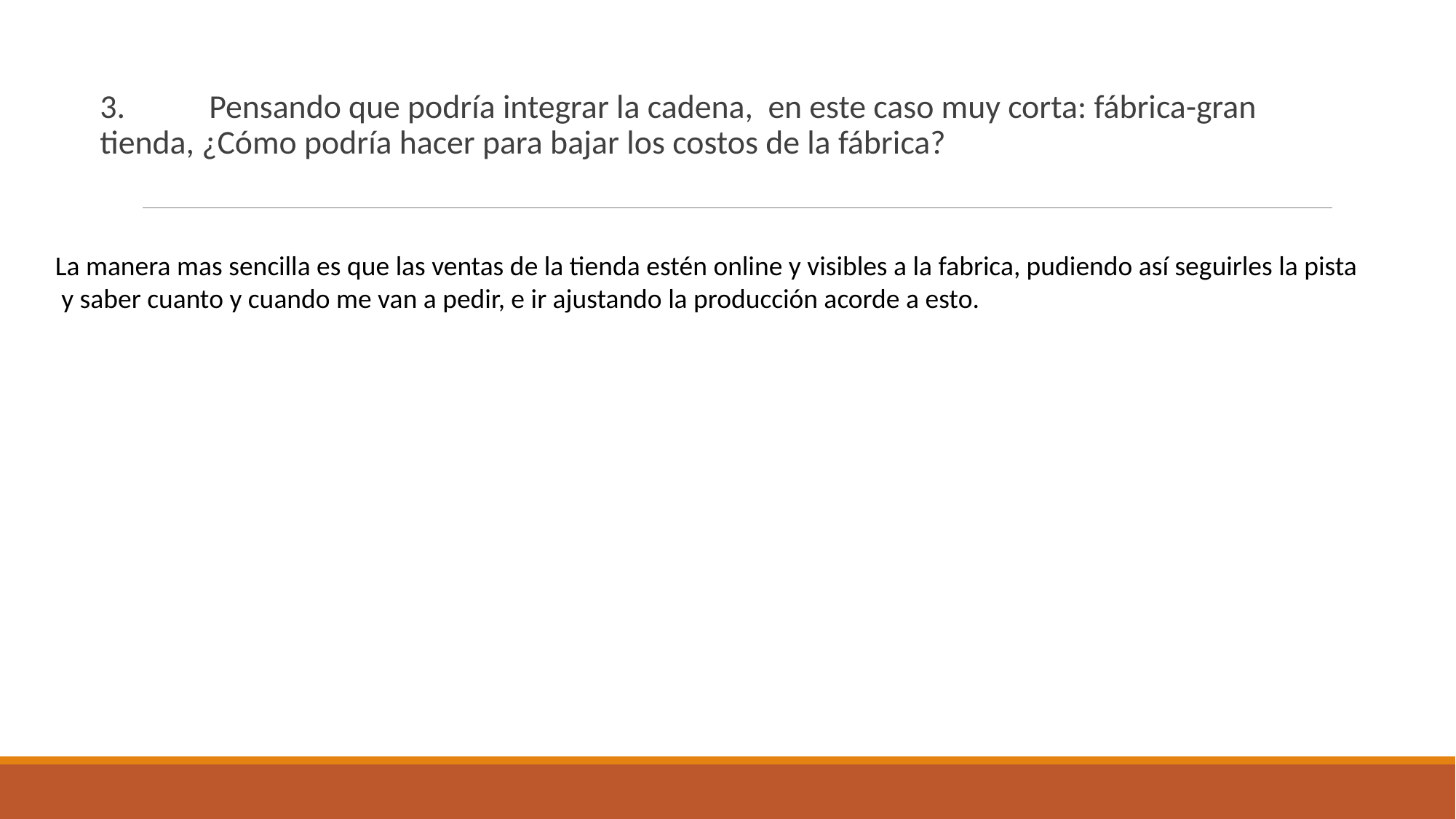

3.	Pensando que podría integrar la cadena,  en este caso muy corta: fábrica-gran tienda, ¿Cómo podría hacer para bajar los costos de la fábrica?
La manera mas sencilla es que las ventas de la tienda estén online y visibles a la fabrica, pudiendo así seguirles la pista  y saber cuanto y cuando me van a pedir, e ir ajustando la producción acorde a esto.